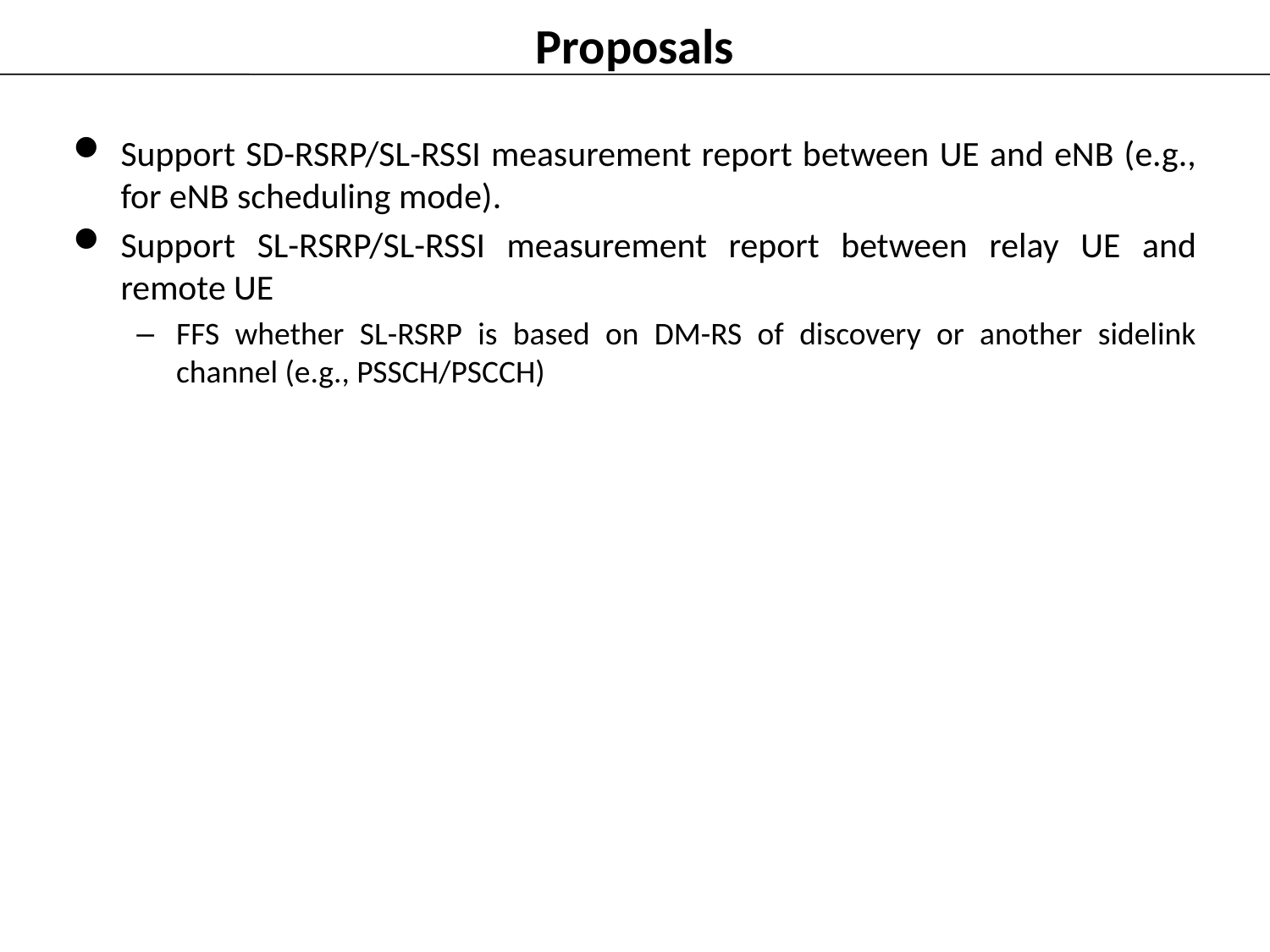

# Proposals
Support SD-RSRP/SL-RSSI measurement report between UE and eNB (e.g., for eNB scheduling mode).
Support SL-RSRP/SL-RSSI measurement report between relay UE and remote UE
FFS whether SL-RSRP is based on DM-RS of discovery or another sidelink channel (e.g., PSSCH/PSCCH)